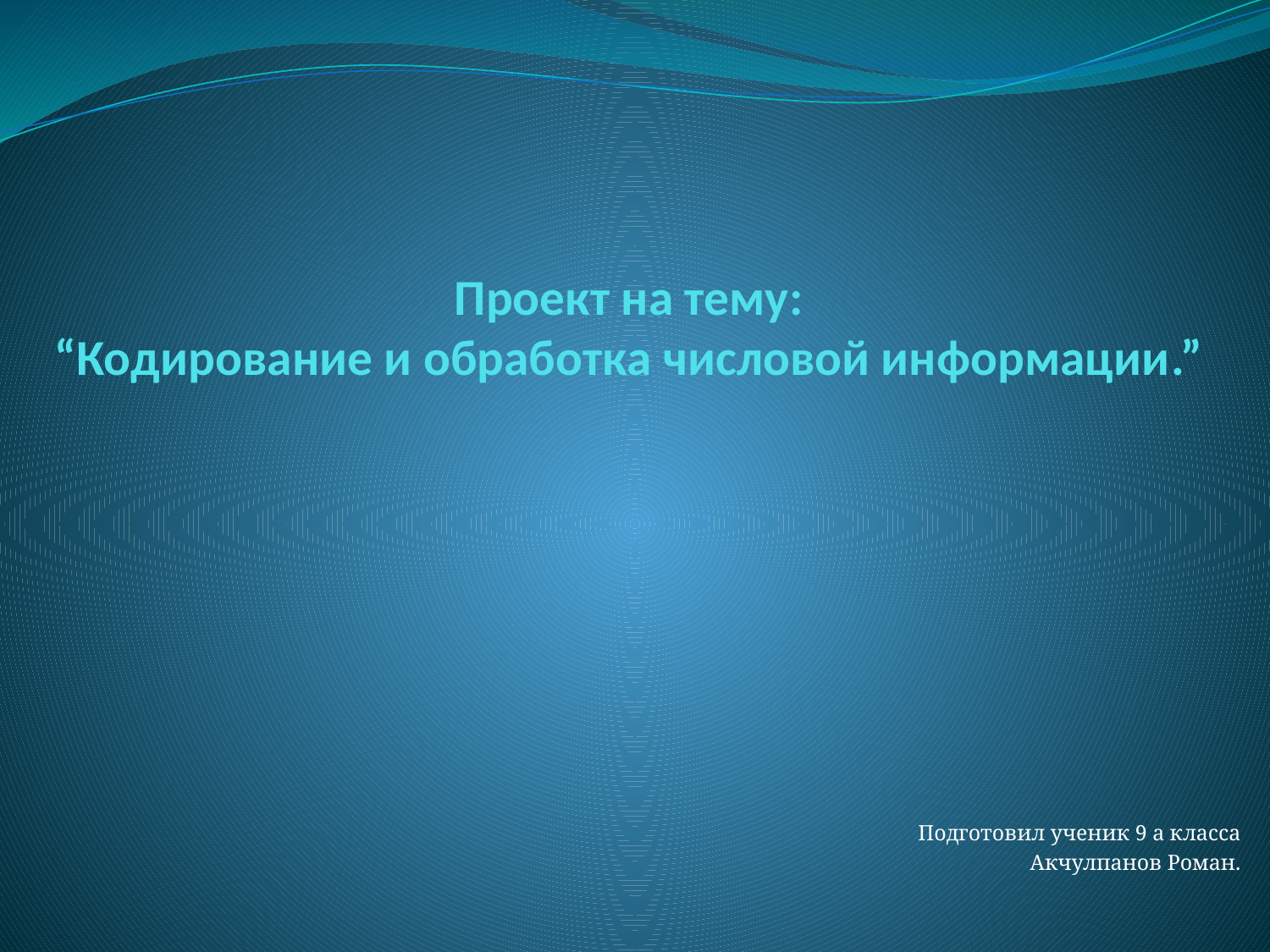

# Проект на тему: “Кодирование и обработка числовой информации.”
Подготовил ученик 9 а класса
Акчулпанов Роман.